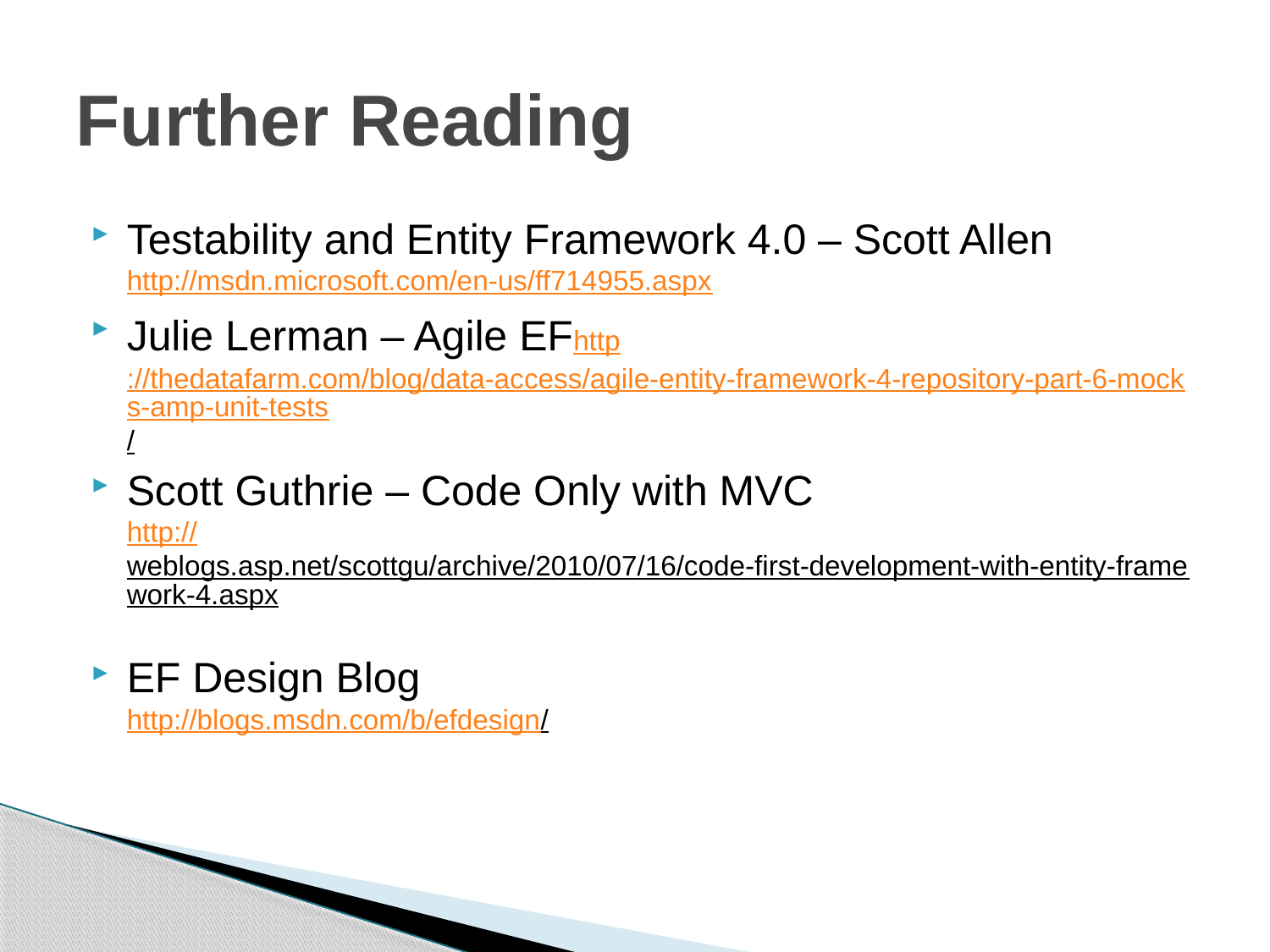

# Further Reading
Testability and Entity Framework 4.0 – Scott Allen
http://msdn.microsoft.com/en-us/ff714955.aspx
Julie Lerman – Agile EF
http://thedatafarm.com/blog/data-access/agile-entity-framework-4-repository-part-6-mocks-amp-unit-tests/
Scott Guthrie – Code Only with MVC
http://weblogs.asp.net/scottgu/archive/2010/07/16/code-first-development-with-entity-framework-4.aspx
EF Design Blog
http://blogs.msdn.com/b/efdesign/